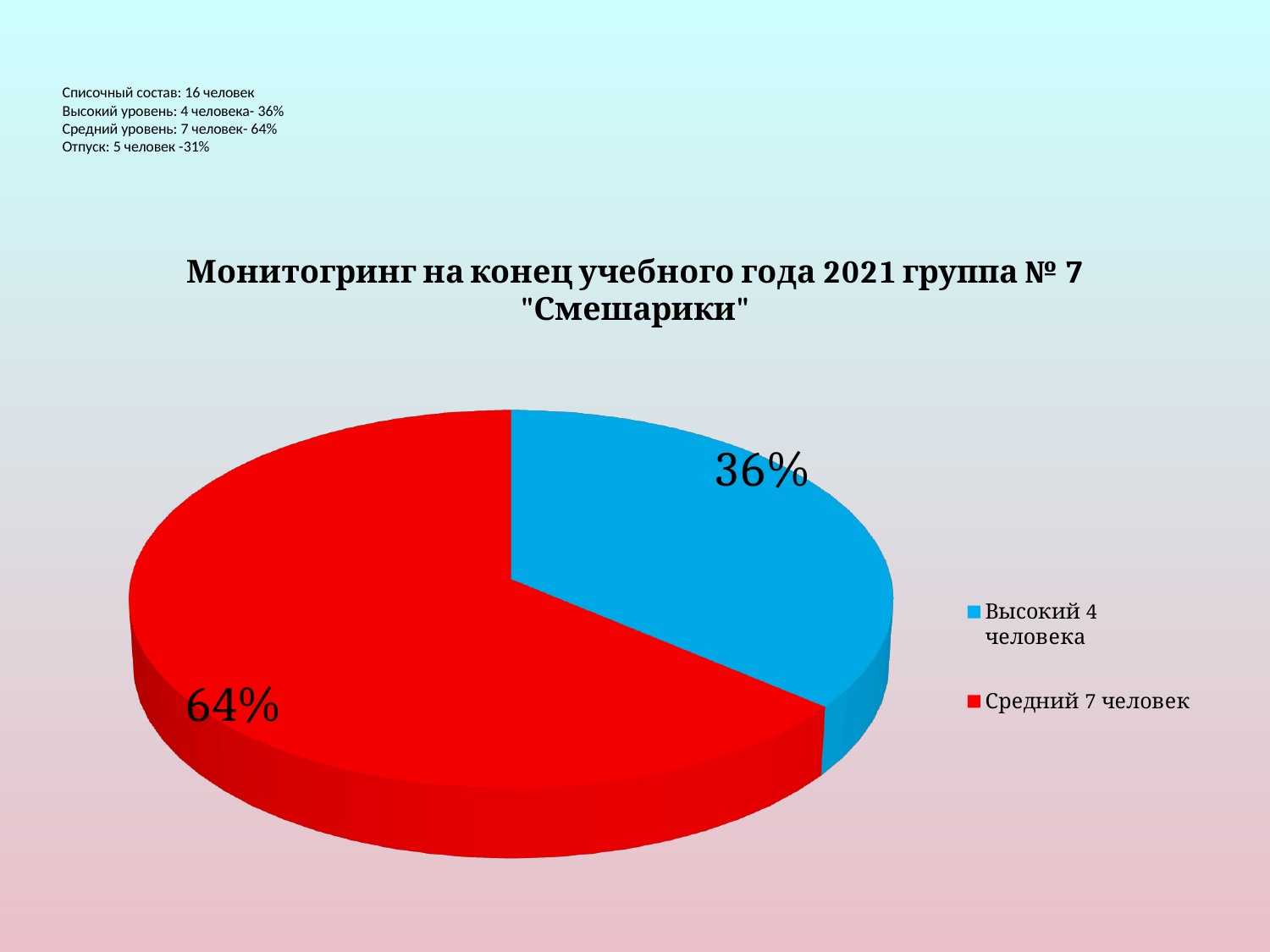

# Списочный состав: 16 человек Высокий уровень: 4 человека- 36% Средний уровень: 7 человек- 64% Отпуск: 5 человек -31%

[unsupported chart]